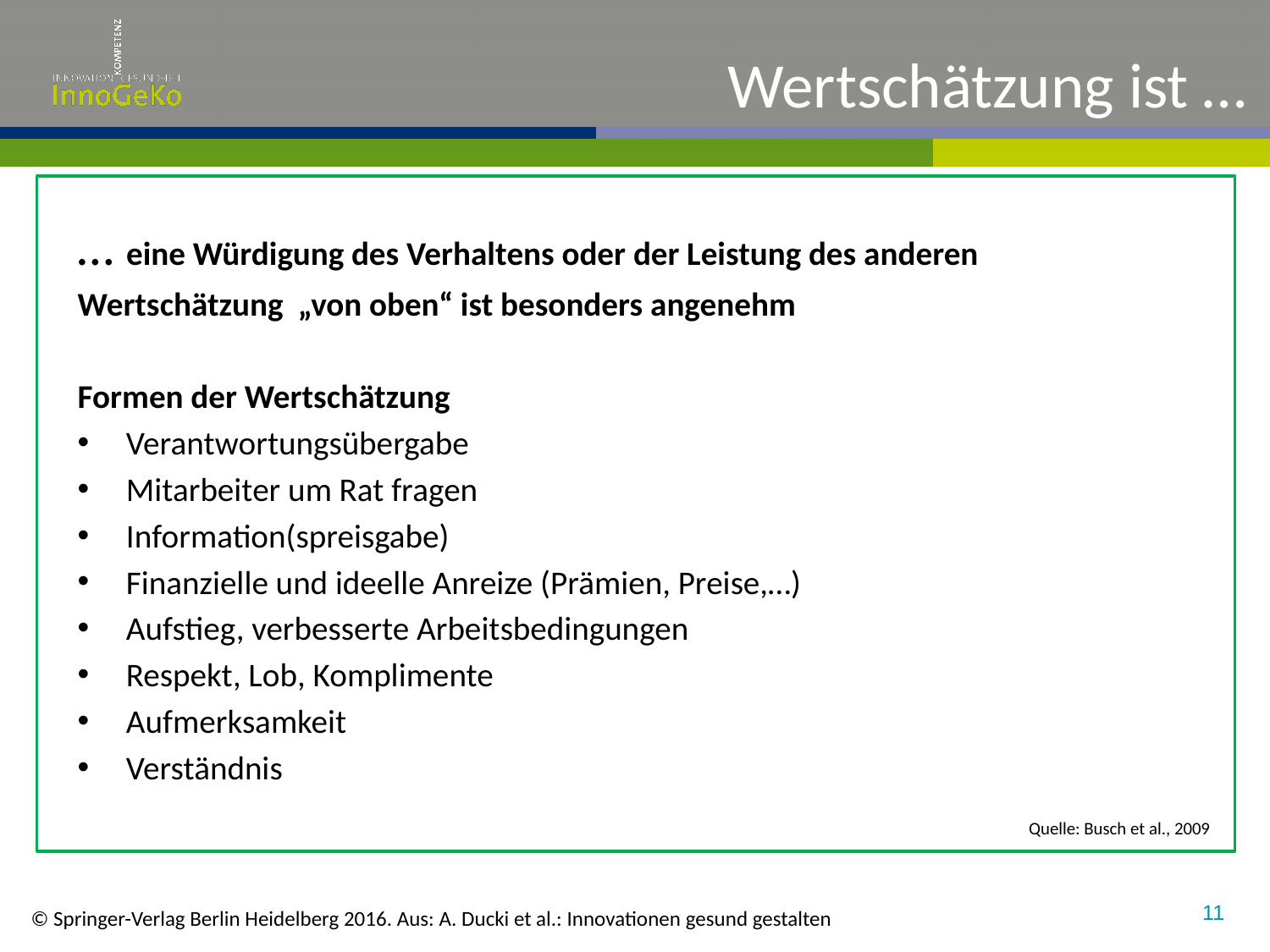

# Wertschätzung ist …
… eine Würdigung des Verhaltens oder der Leistung des anderen
Wertschätzung  „von oben“ ist besonders angenehm

Formen der Wertschätzung
Verantwortungsübergabe
Mitarbeiter um Rat fragen
Information(spreisgabe)
Finanzielle und ideelle Anreize (Prämien, Preise,…)
Aufstieg, verbesserte Arbeitsbedingungen
Respekt, Lob, Komplimente
Aufmerksamkeit
Verständnis

Quelle: Busch et al., 2009
11
© Springer-Verlag Berlin Heidelberg 2016. Aus: A. Ducki et al.: Innovationen gesund gestalten